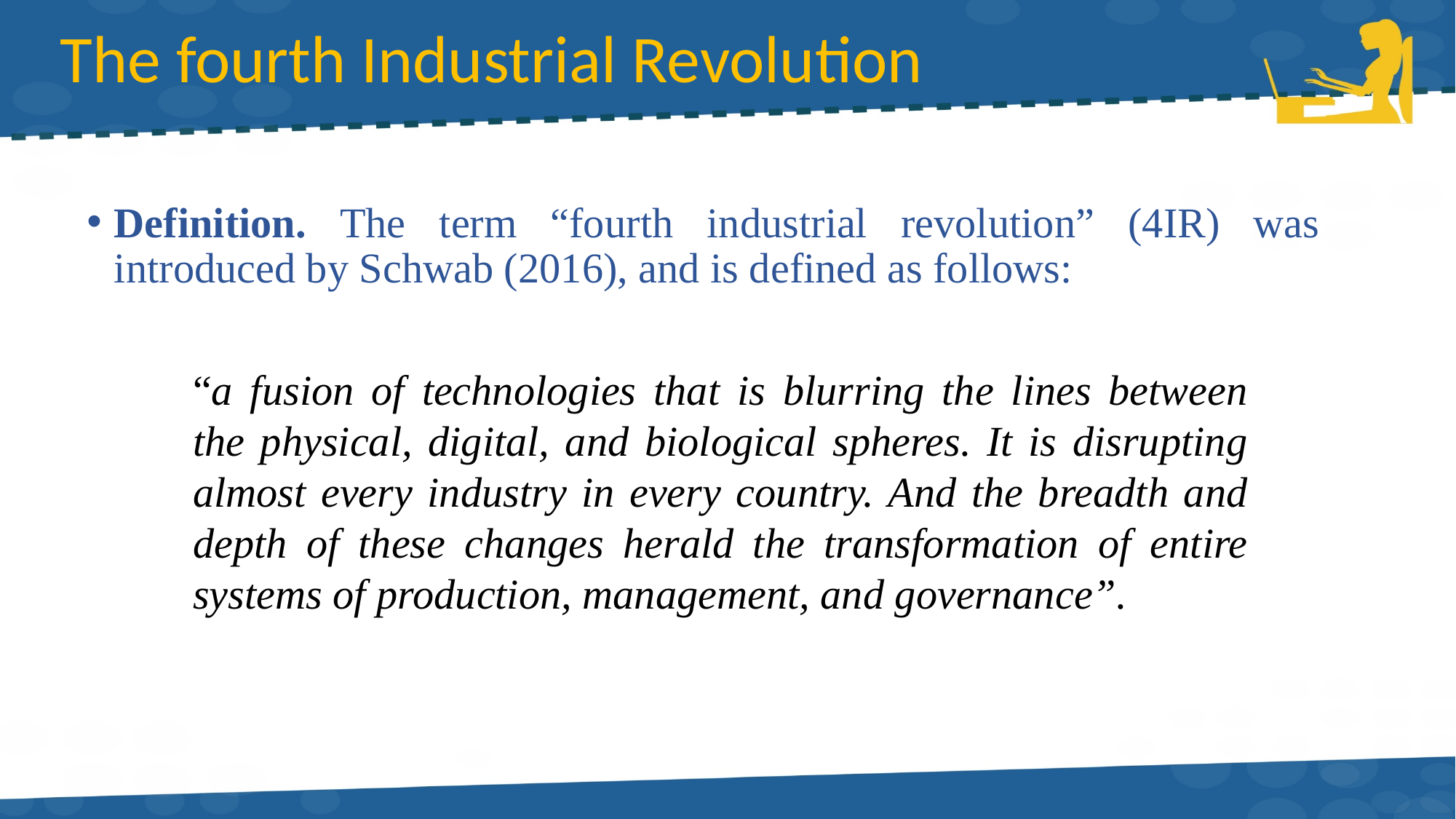

# The fourth Industrial Revolution
Definition. The term “fourth industrial revolution” (4IR) was introduced by Schwab (2016), and is defined as follows:
“a fusion of technologies that is blurring the lines between the physical, digital, and biological spheres. It is disrupting almost every industry in every country. And the breadth and depth of these changes herald the transformation of entire systems of production, management, and governance”.